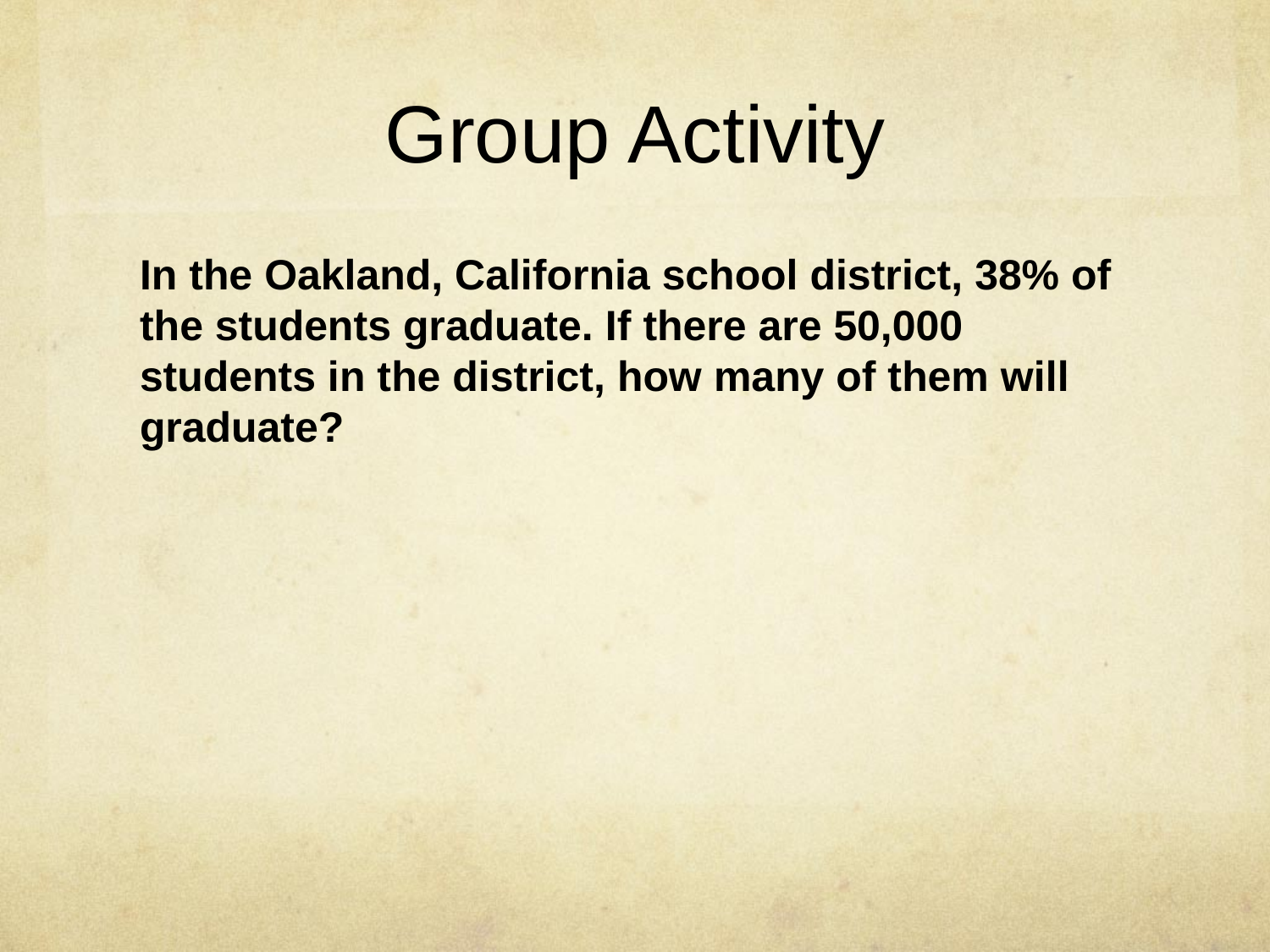

# Group Activity
In the Oakland, California school district, 38% of the students graduate. If there are 50,000 students in the district, how many of them will graduate?